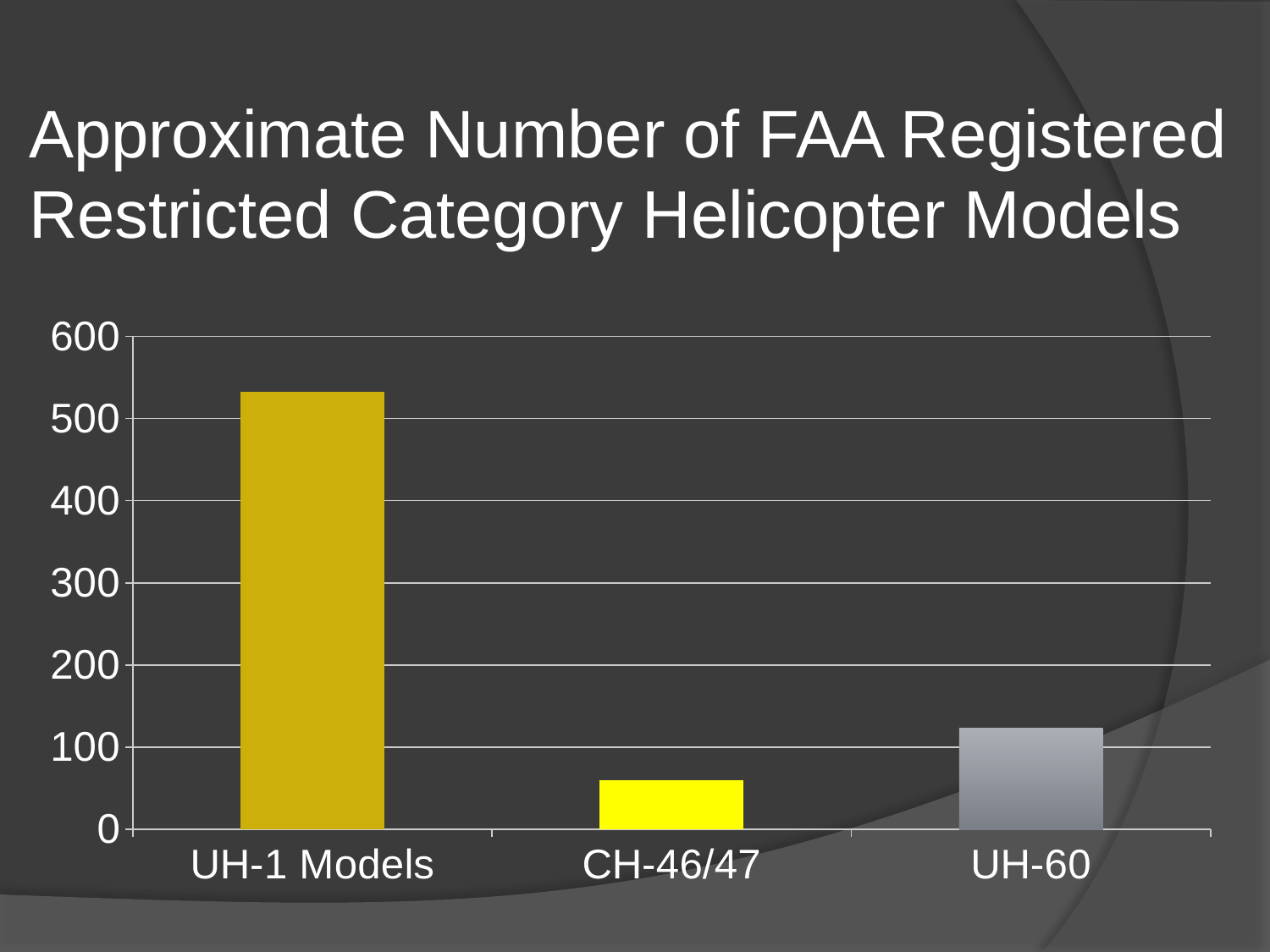

# Approximate Number of FAA Registered Restricted Category Helicopter Models

### Chart

| Category |  |
|---|---|
| UH-1 Models | 533.0 |
| CH-46/47 | 60.0 |
| UH-60 | 123.0 |